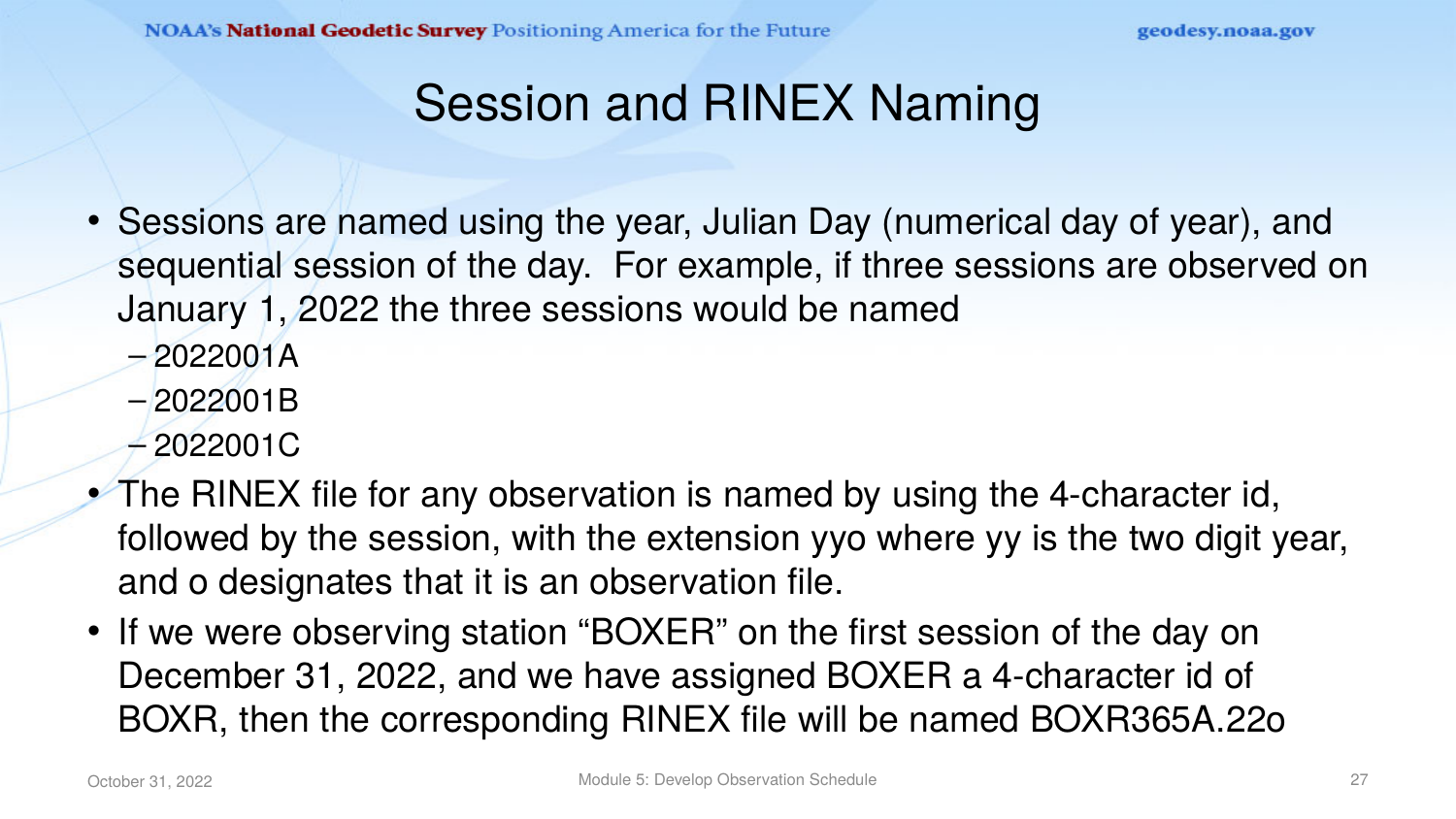

# Session and RINEX Naming
Sessions are named using the year, Julian Day (numerical day of year), and sequential session of the day.  For example, if three sessions are observed on January 1, 2022 the three sessions would be named
2022001A
2022001B
2022001C
The RINEX file for any observation is named by using the 4-character id, followed by the session, with the extension yyo where yy is the two digit year, and o designates that it is an observation file.
If we were observing station “BOXER” on the first session of the day on December 31, 2022, and we have assigned BOXER a 4-character id of BOXR, then the corresponding RINEX file will be named BOXR365A.22o
October 31, 2022
Module 5: Develop Observation Schedule
27